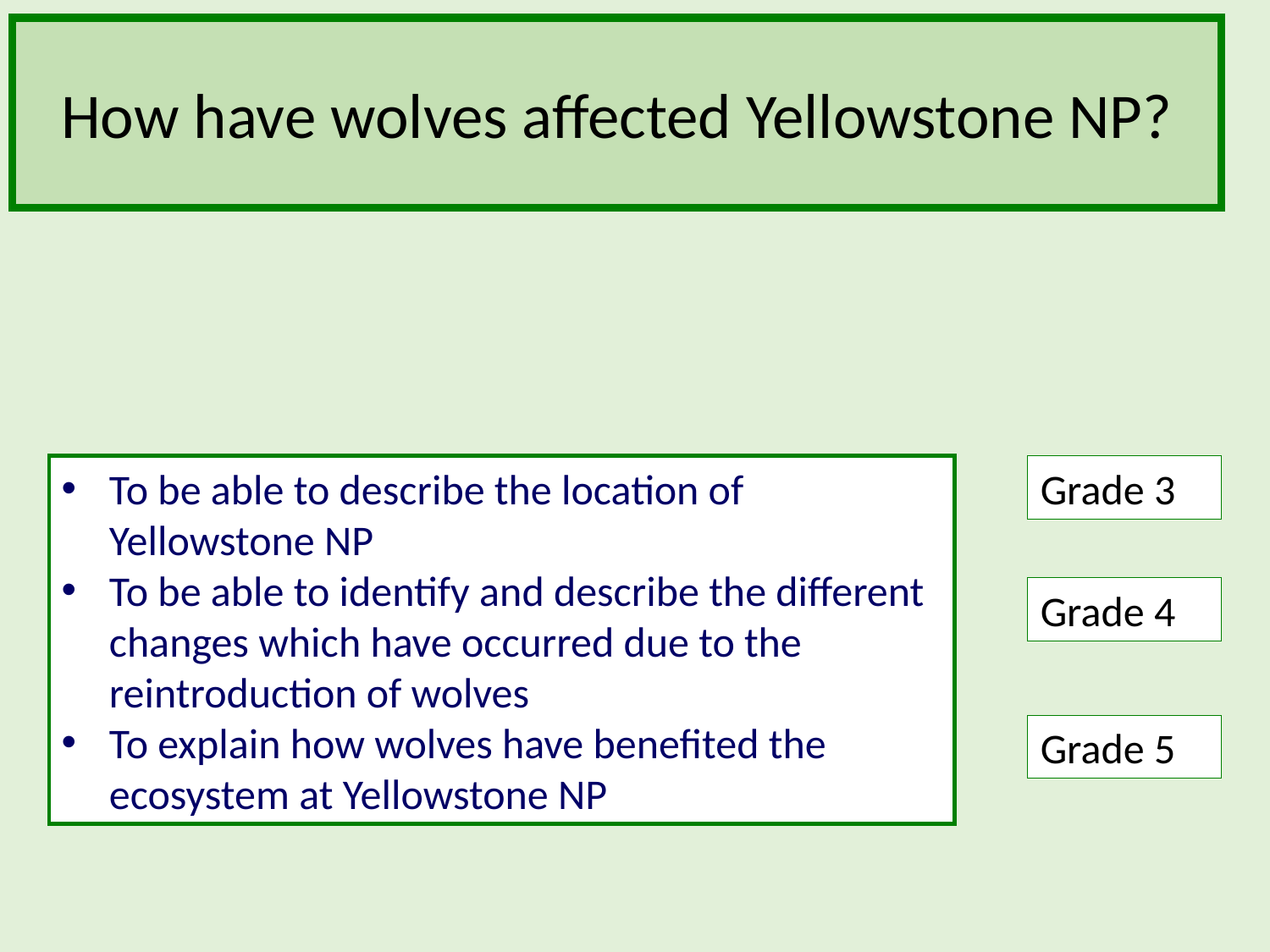

How have wolves affected Yellowstone NP?
To be able to describe the location of Yellowstone NP
To be able to identify and describe the different changes which have occurred due to the reintroduction of wolves
To explain how wolves have benefited the ecosystem at Yellowstone NP
Grade 3
Grade 4
Grade 5